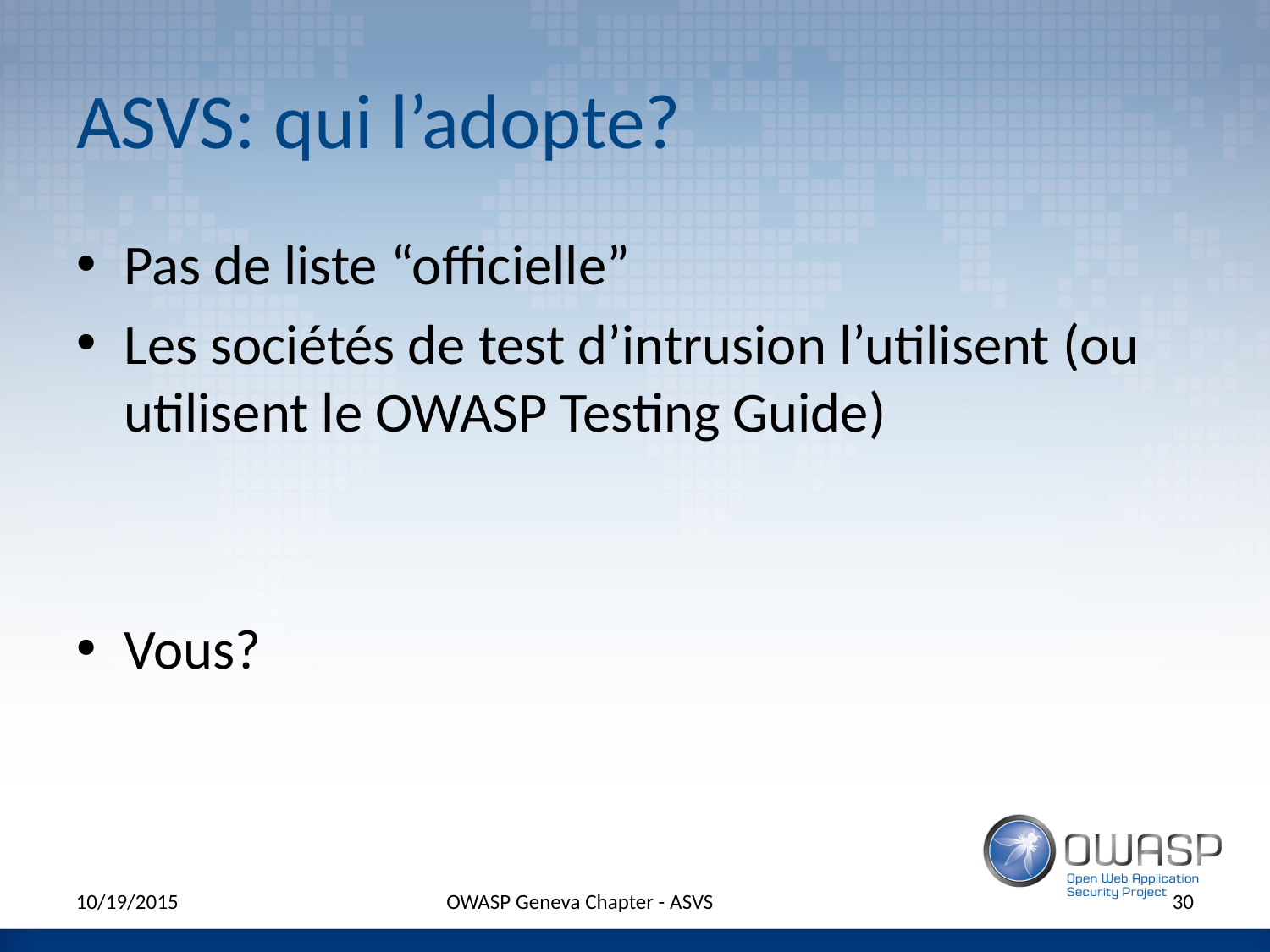

# ASVS: qui l’adopte?
Pas de liste “officielle”
Les sociétés de test d’intrusion l’utilisent (ou utilisent le OWASP Testing Guide)

Vous?

10/19/2015
OWASP Geneva Chapter - ASVS
30